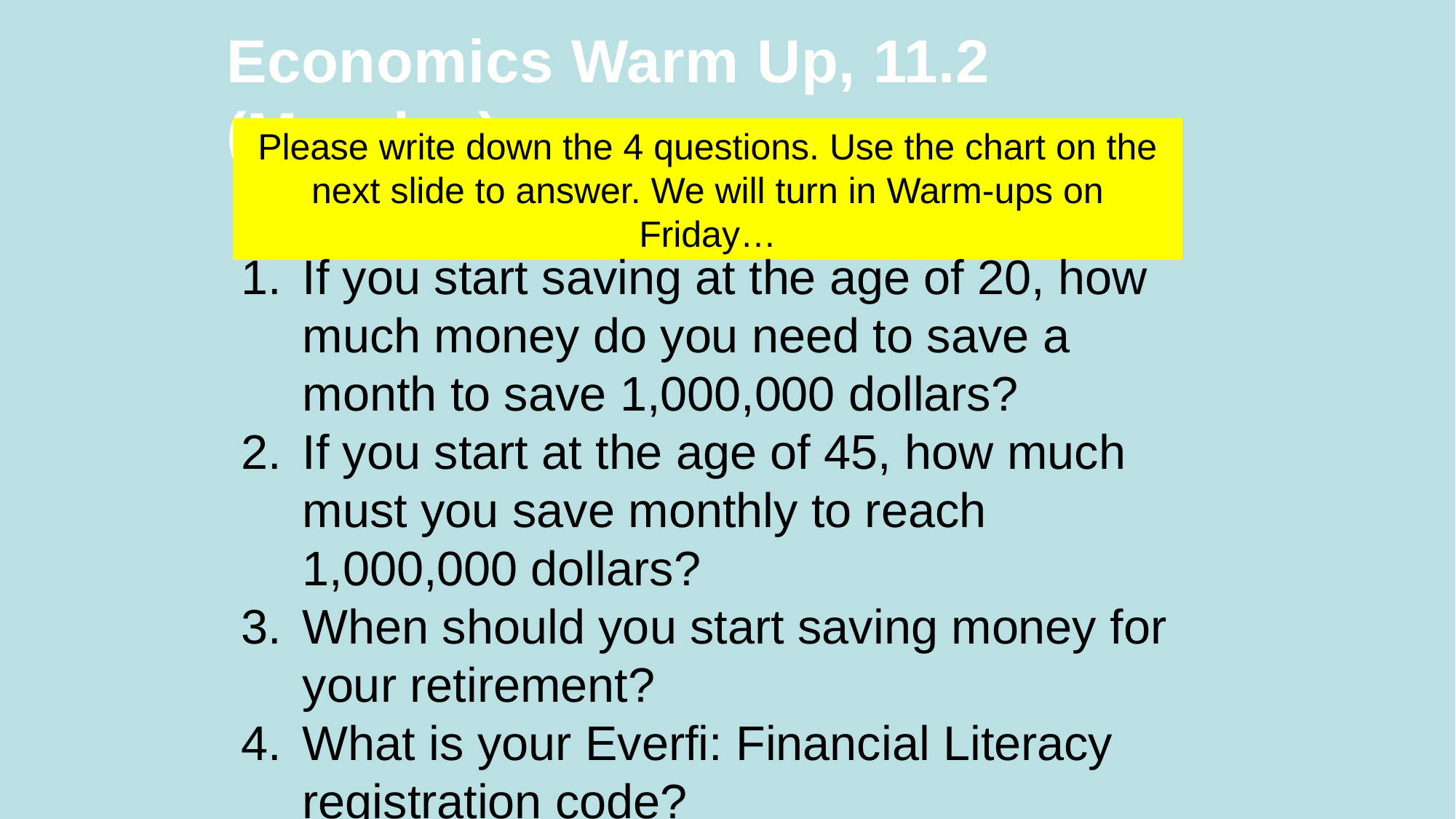

Economics Warm Up, 11.2 (Monday)
Please write down the 4 questions. Use the chart on the next slide to answer. We will turn in Warm-ups on Friday…
If you start saving at the age of 20, how much money do you need to save a month to save 1,000,000 dollars?
If you start at the age of 45, how much must you save monthly to reach 1,000,000 dollars?
When should you start saving money for your retirement?
What is your Everfi: Financial Literacy registration code?